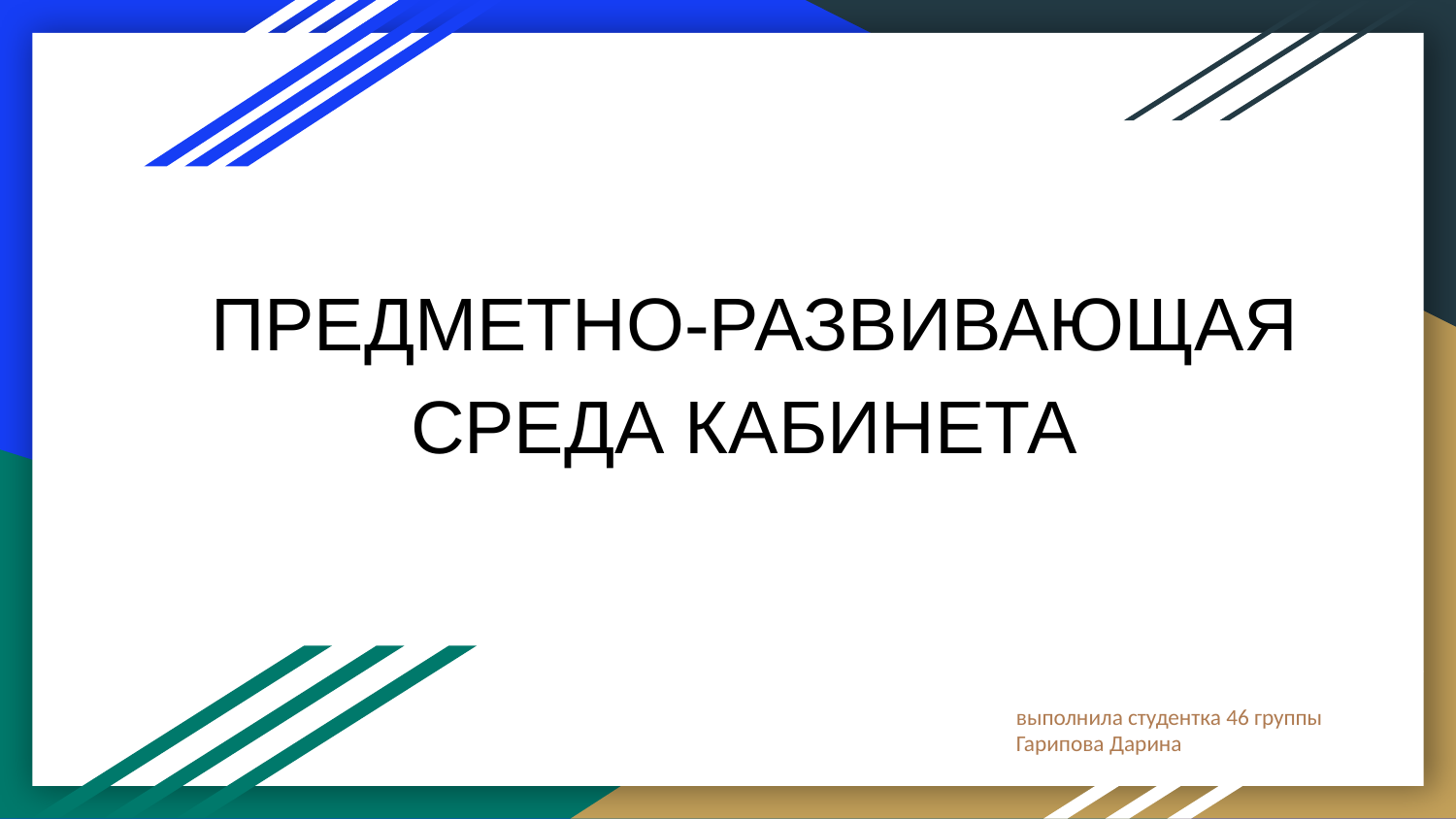

# ПРЕДМЕТНО-РАЗВИВАЮЩАЯ СРЕДА КАБИНЕТА

выполнила студентка 46 группы
Гарипова Дарина